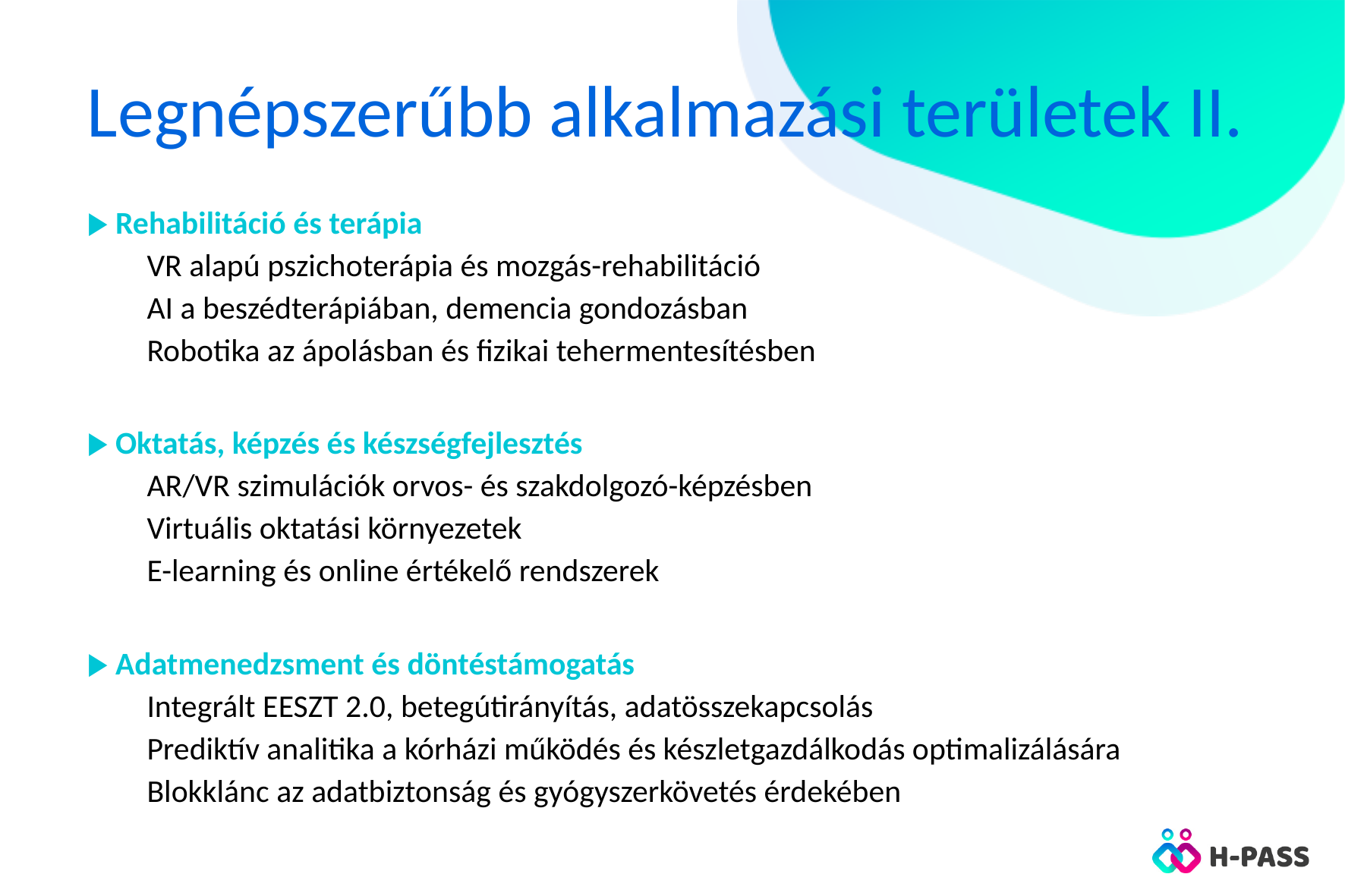

# Legnépszerűbb alkalmazási területek II.
▶ Rehabilitáció és terápia
VR alapú pszichoterápia és mozgás-rehabilitáció
AI a beszédterápiában, demencia gondozásban
Robotika az ápolásban és fizikai tehermentesítésben

▶ Oktatás, képzés és készségfejlesztés
AR/VR szimulációk orvos- és szakdolgozó-képzésben
Virtuális oktatási környezetek
E-learning és online értékelő rendszerek

▶ Adatmenedzsment és döntéstámogatás
Integrált EESZT 2.0, betegútirányítás, adatösszekapcsolás
Prediktív analitika a kórházi működés és készletgazdálkodás optimalizálására
Blokklánc az adatbiztonság és gyógyszerkövetés érdekében